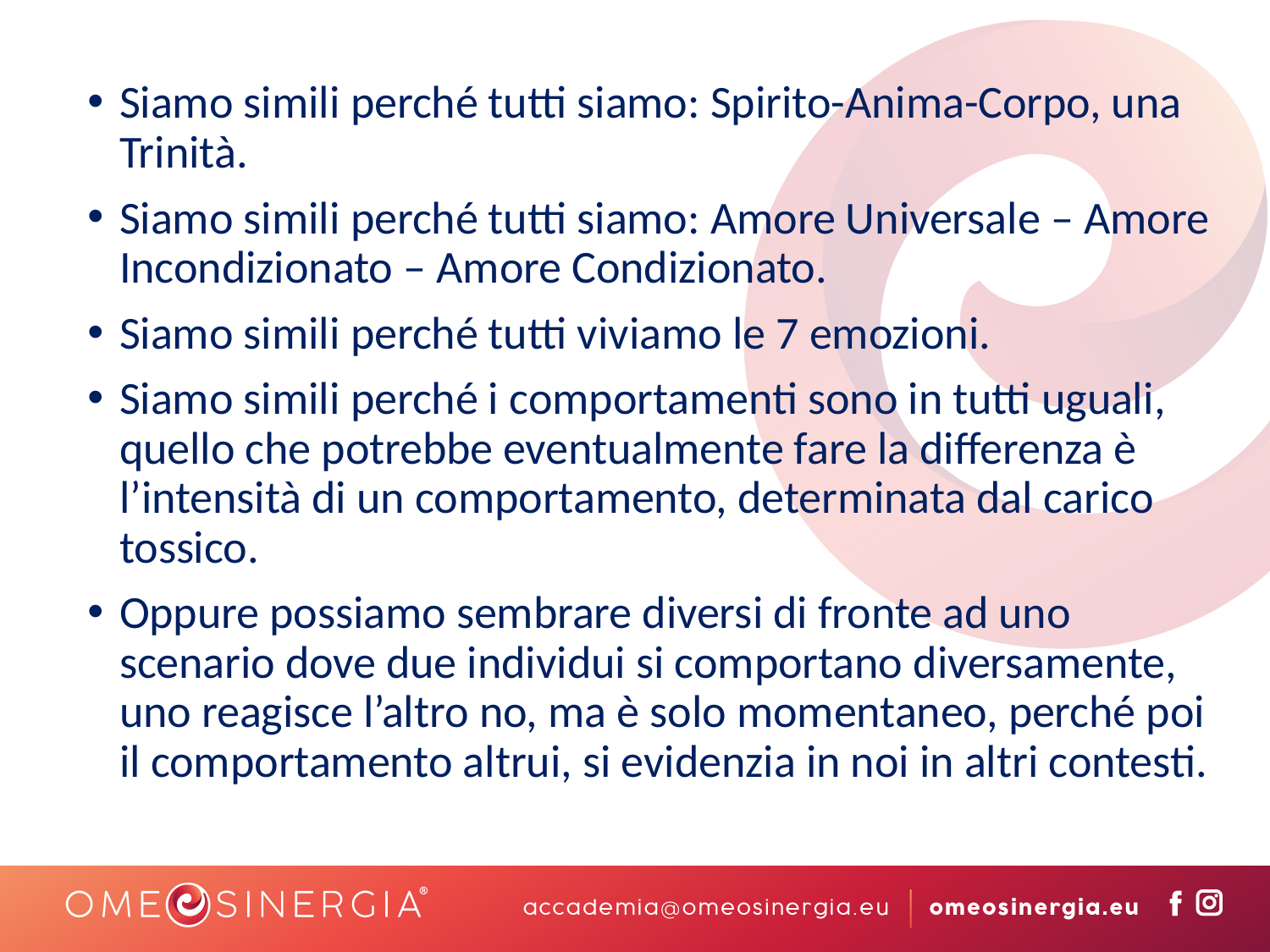

Siamo simili perché tutti siamo: Spirito-Anima-Corpo, una Trinità.
Siamo simili perché tutti siamo: Amore Universale – Amore Incondizionato – Amore Condizionato.
Siamo simili perché tutti viviamo le 7 emozioni.
Siamo simili perché i comportamenti sono in tutti uguali, quello che potrebbe eventualmente fare la differenza è l’intensità di un comportamento, determinata dal carico tossico.
Oppure possiamo sembrare diversi di fronte ad uno scenario dove due individui si comportano diversamente, uno reagisce l’altro no, ma è solo momentaneo, perché poi il comportamento altrui, si evidenzia in noi in altri contesti.